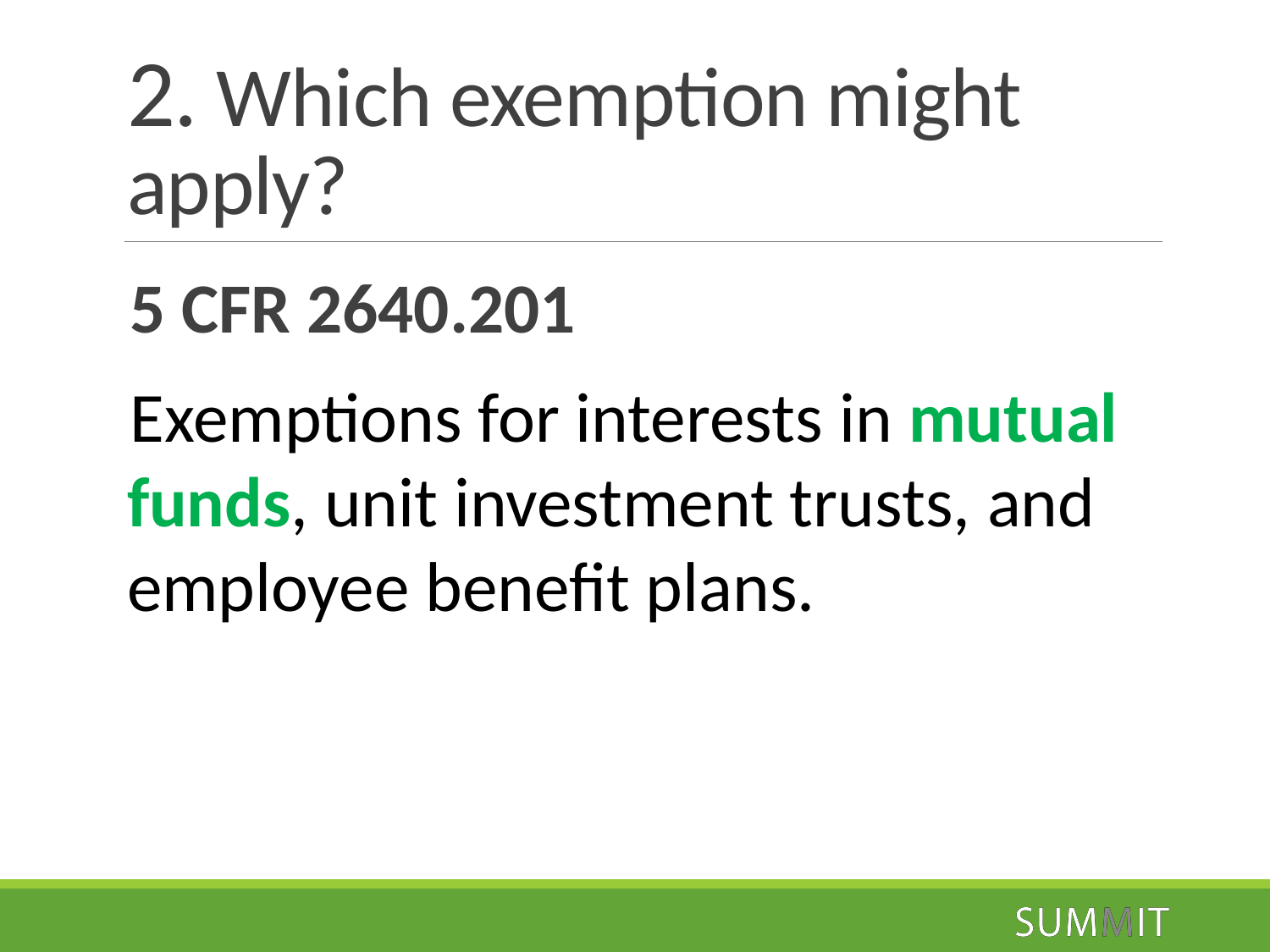

# 2. Which exemption might apply?
5 CFR 2640.201
Exemptions for interests in mutual funds, unit investment trusts, and employee benefit plans.